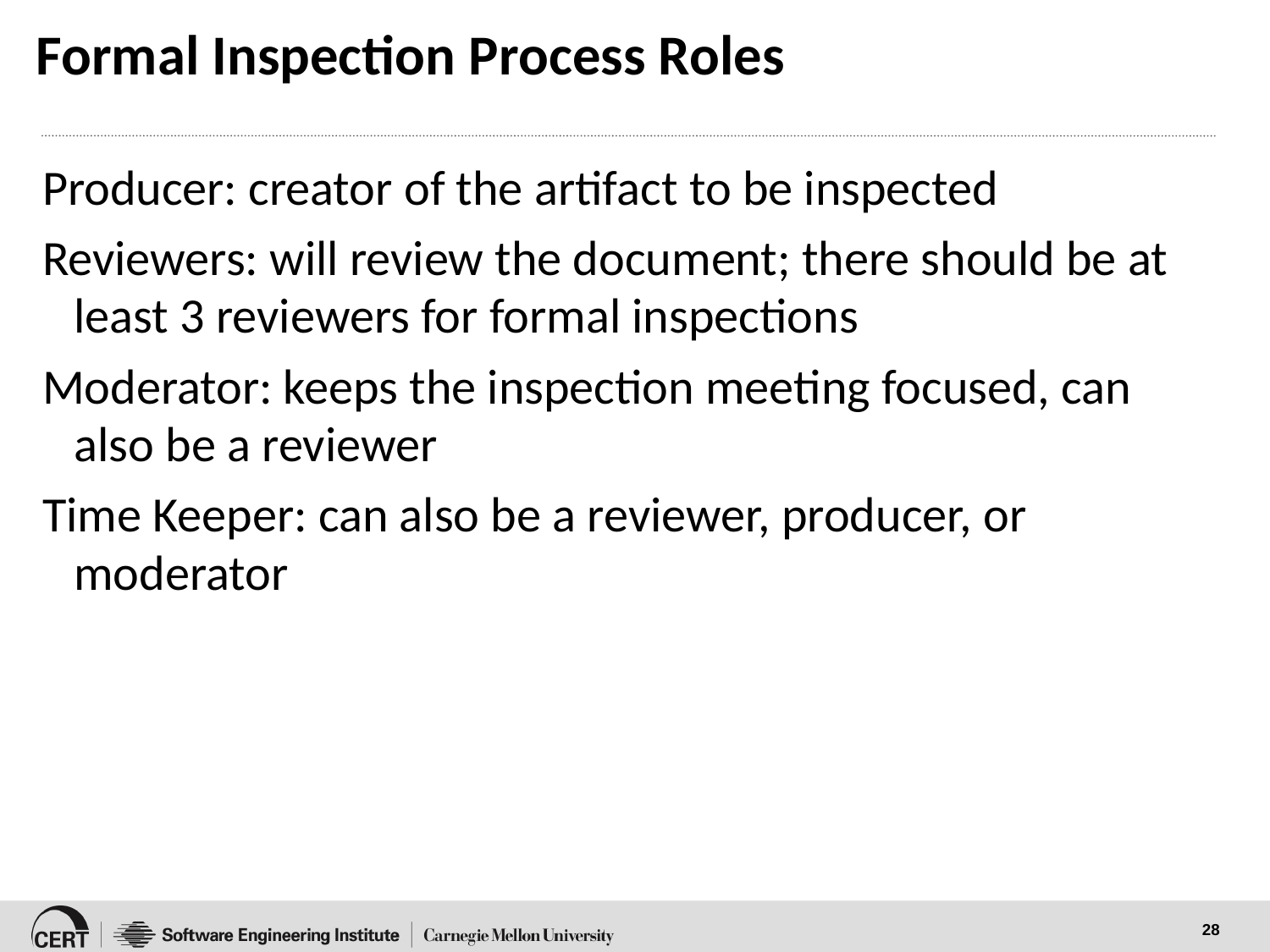

# Formal Inspection Process Roles
Producer: creator of the artifact to be inspected
Reviewers: will review the document; there should be at least 3 reviewers for formal inspections
Moderator: keeps the inspection meeting focused, can also be a reviewer
Time Keeper: can also be a reviewer, producer, or moderator